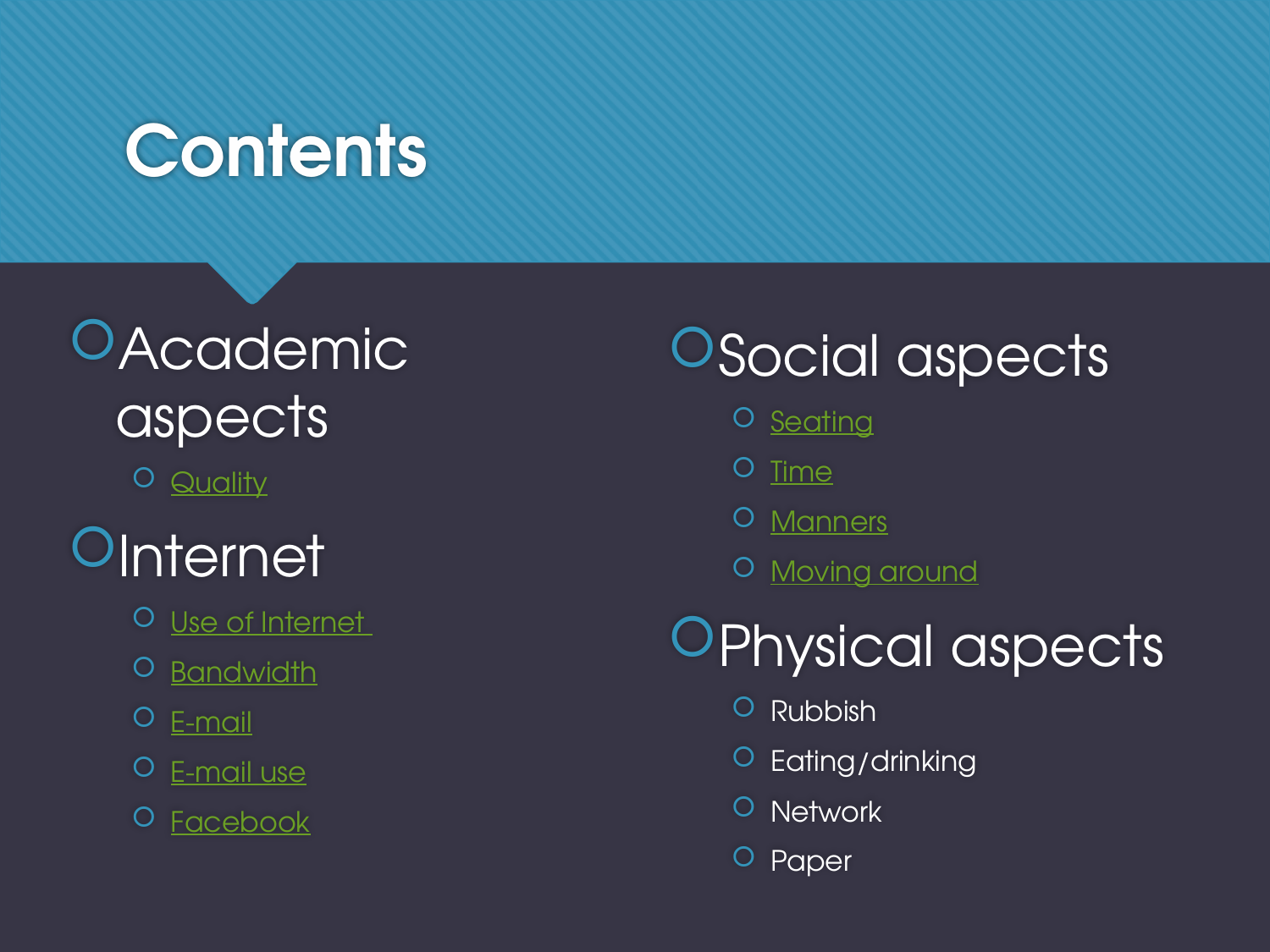

# Contents
Academic aspects
Quality
Internet
Use of Internet
Bandwidth
E-mail
E-mail use
Facebook
Social aspects
Seating
Time
Manners
Moving around
Physical aspects
Rubbish
Eating/drinking
Network
Paper